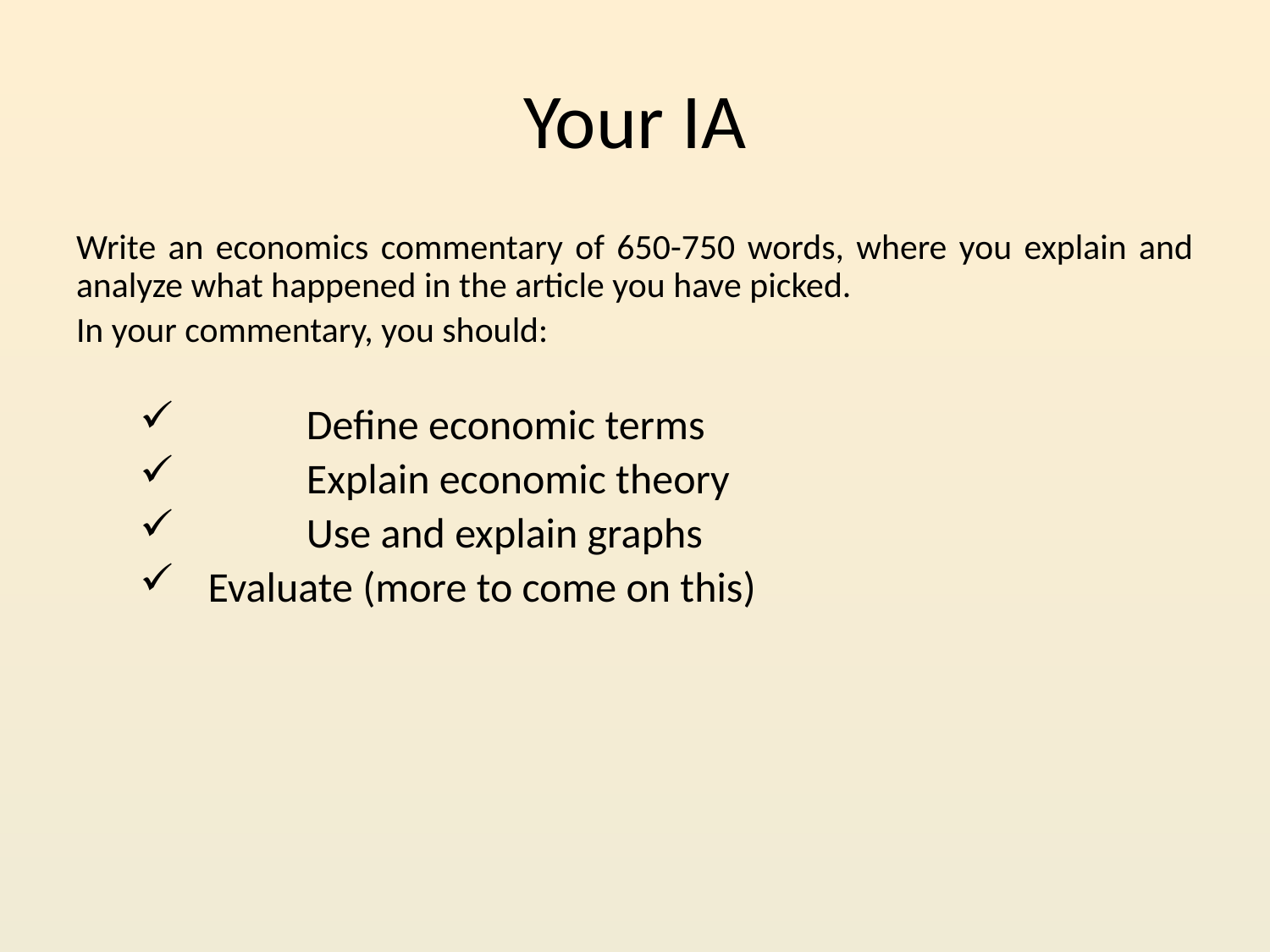

# Your IA
Write an economics commentary of 650-750 words, where you explain and analyze what happened in the article you have picked.
In your commentary, you should:

	Define economic terms
	Explain economic theory
	Use and explain graphs
   Evaluate (more to come on this)